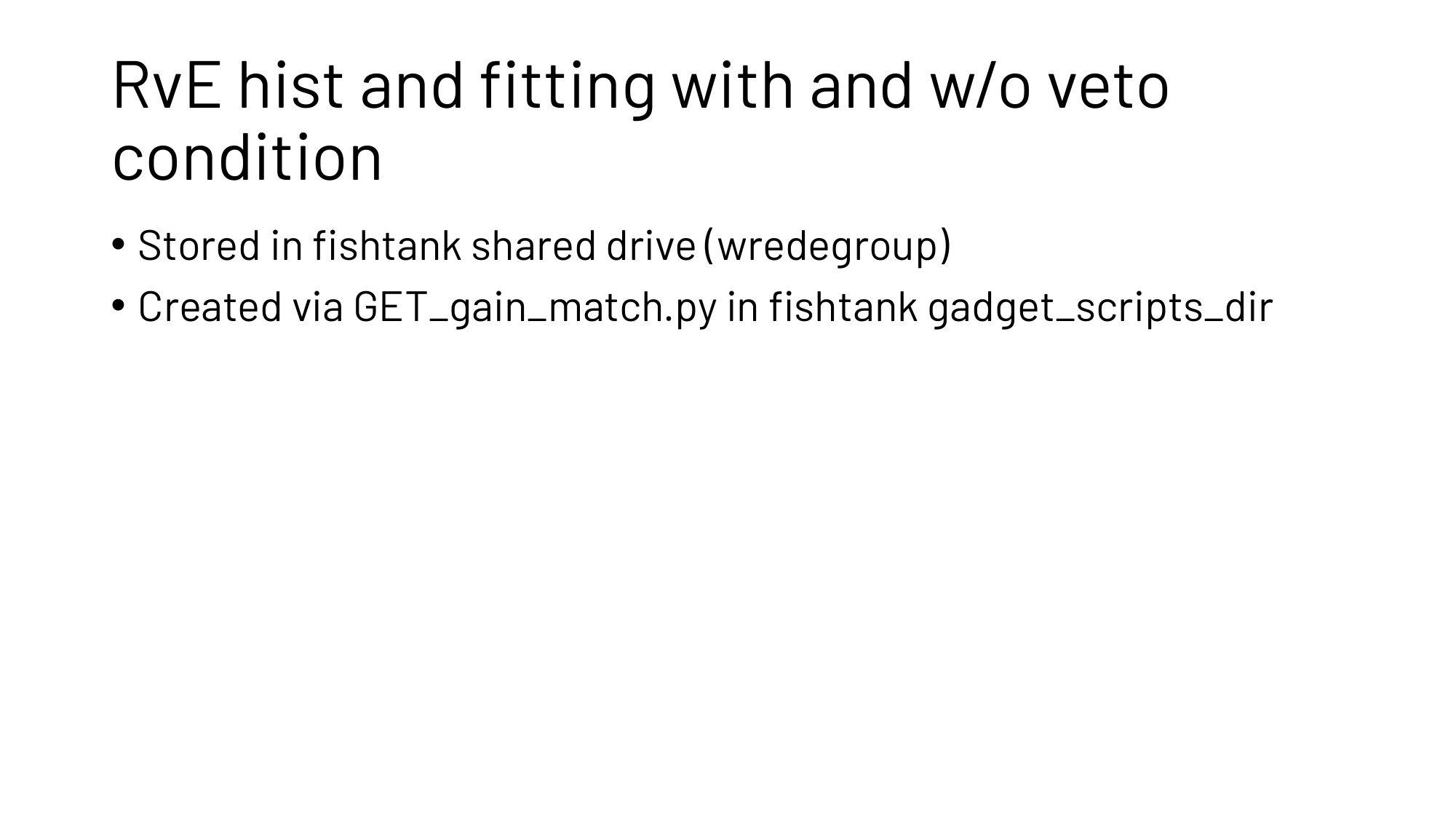

# RvE hist and fitting with and w/o veto condition
Stored in fishtank shared drive (wredegroup)
Created via GET_gain_match.py in fishtank gadget_scripts_dir